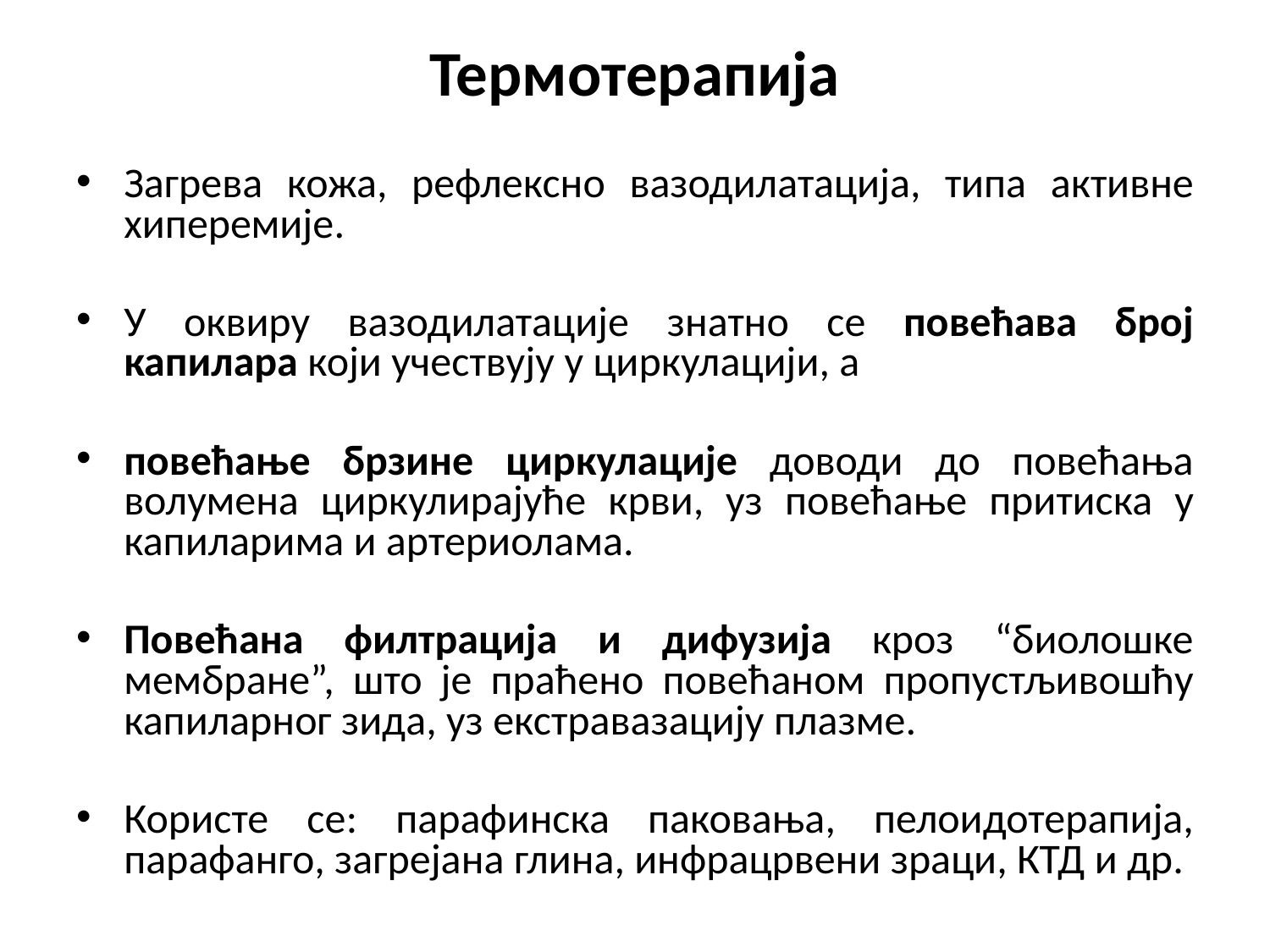

# Термотерапија
Загрева кожа, рефлексно вазодилатација, типа активне хиперемије.

У оквиру вазодилатације знатно се повећава број капилара који учествују у циркулацији, а

повећање брзине циркулације доводи до повећања волумена циркулирајуће крви, уз повећање притиска у капиларима и артериолама.

Повећана филтрација и дифузија кроз “биолошке мембране”, што је праћено повећаном пропустљивошћу капиларног зида, уз екстравазацију плазме.

Користе се: парафинска паковања, пелоидотерапија, парафанго, загрејана глина, инфрацрвени зраци, КТД и др.